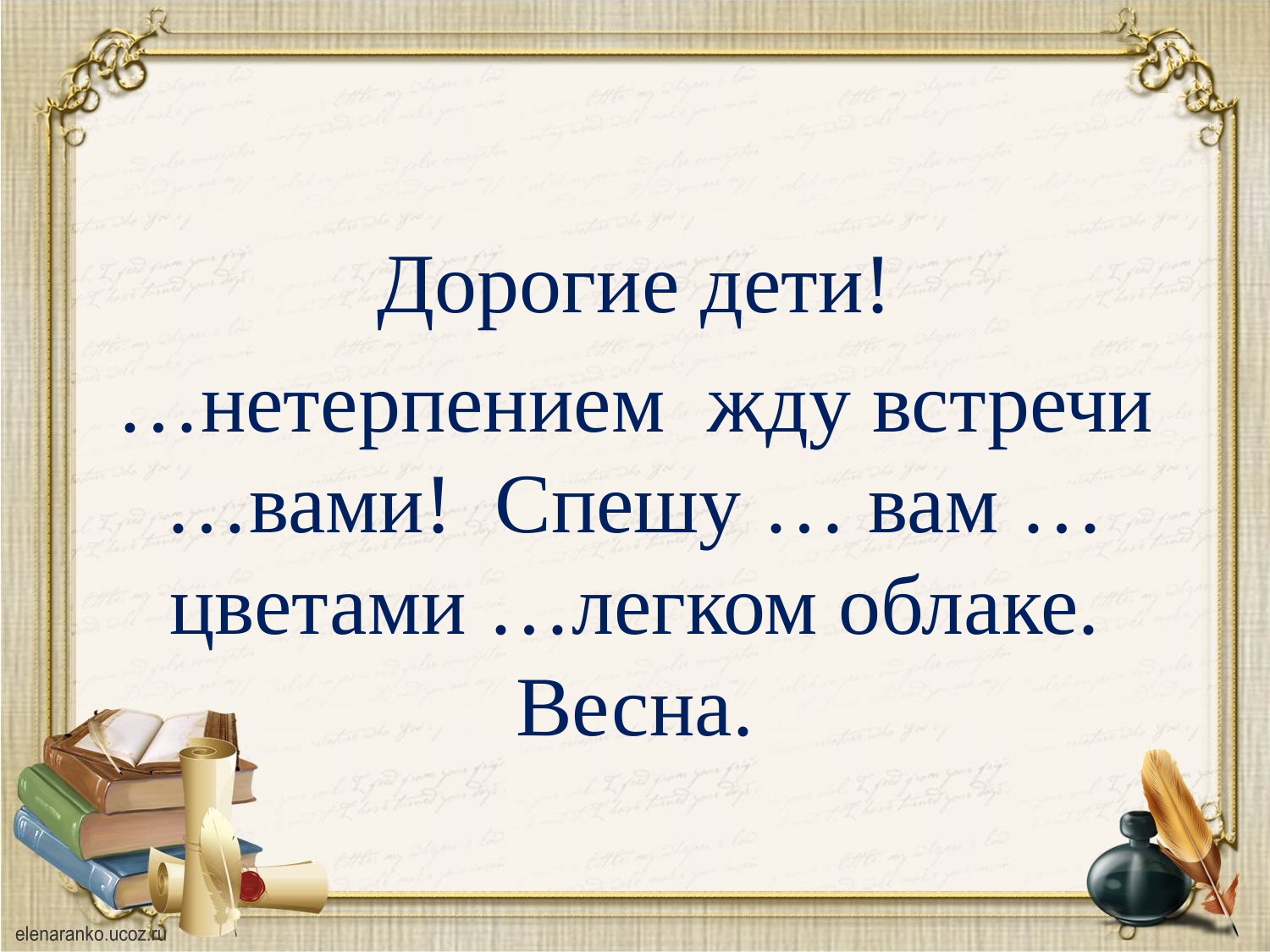

Дорогие дети!
…нетерпением  жду встречи …вами!  Спешу … вам … цветами …легком облаке. Весна.